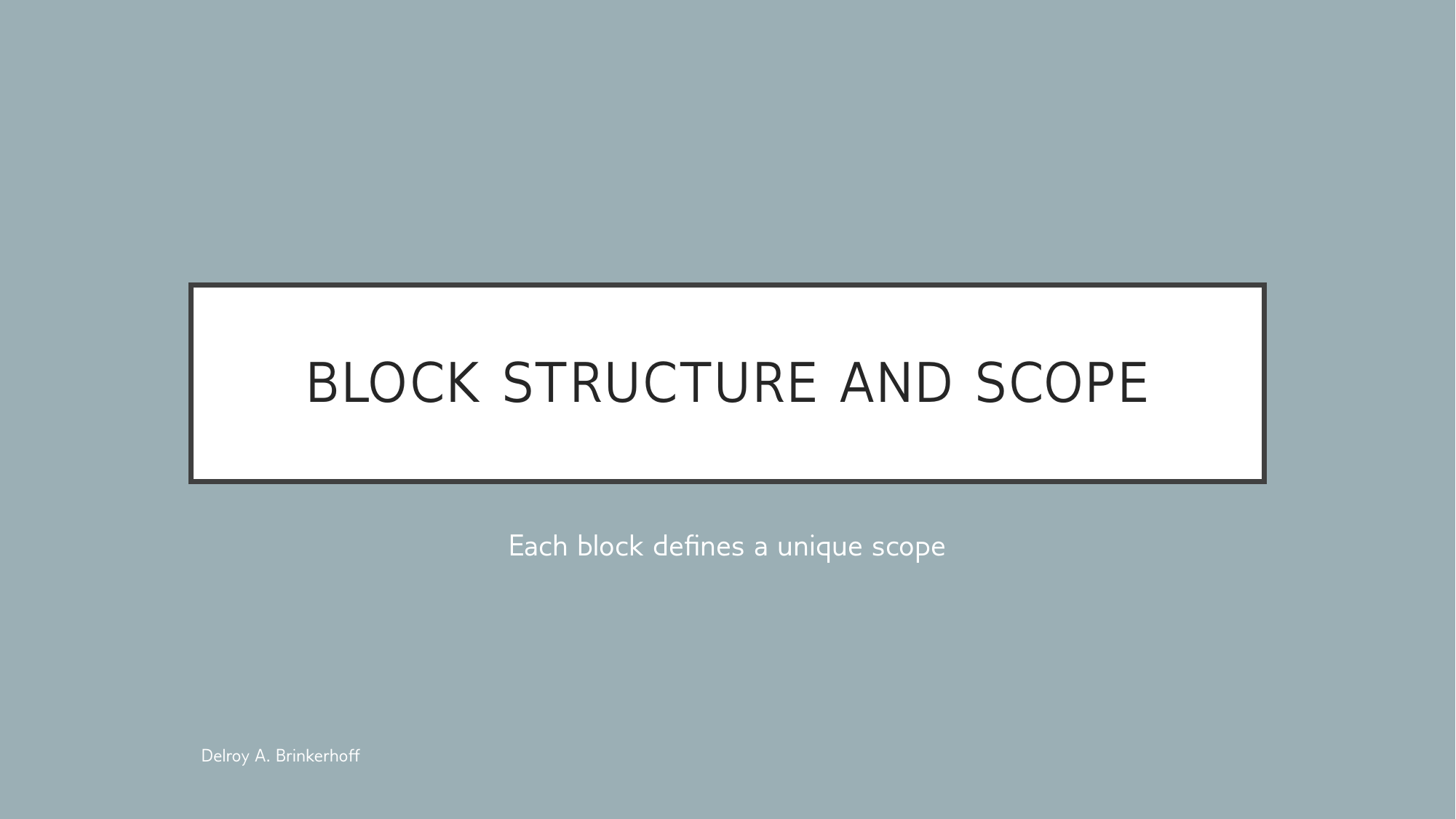

# Block Structure And Scope
Each block defines a unique scope
Delroy A. Brinkerhoff